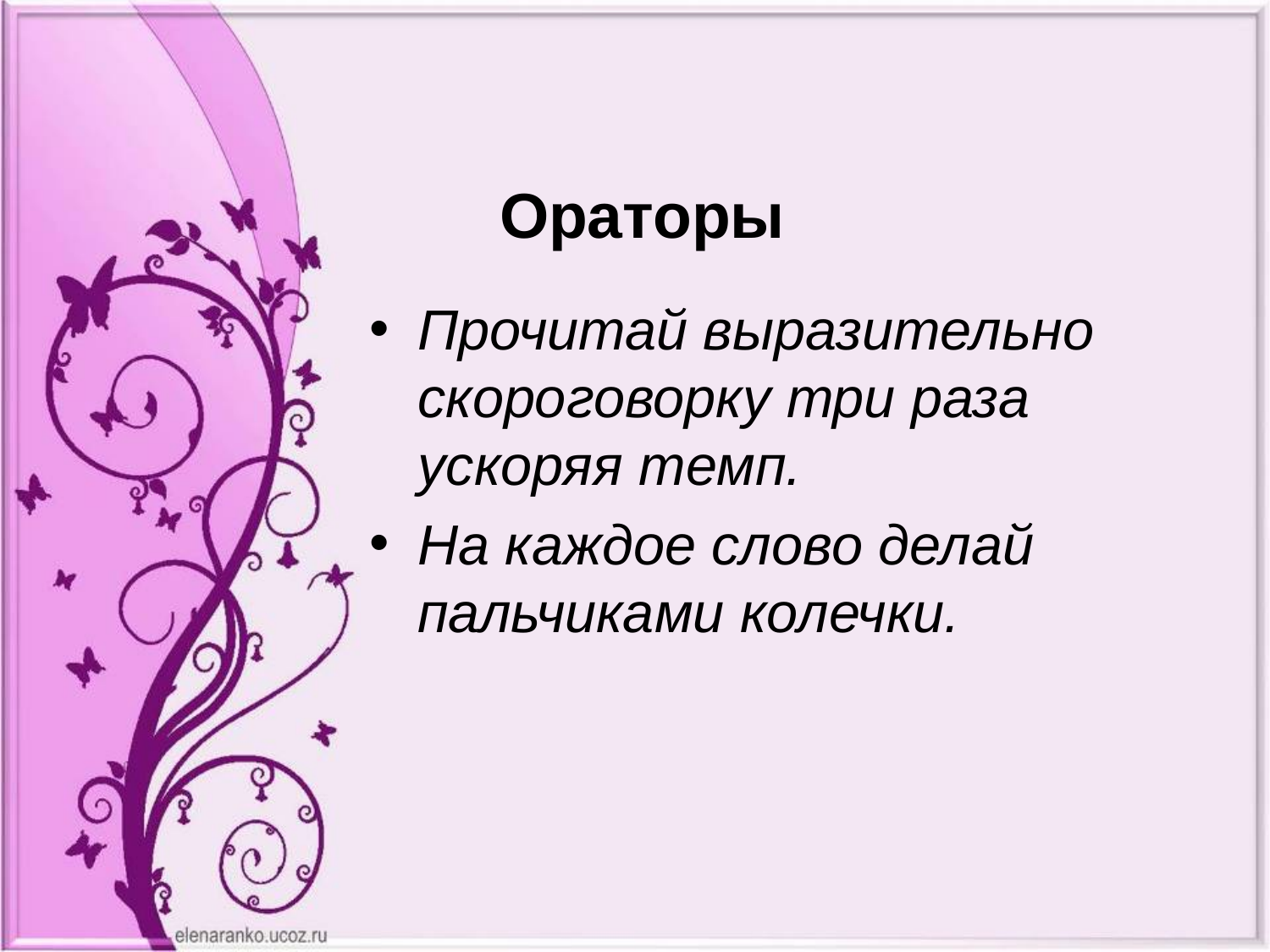

# Ораторы
Прочитай выразительно скороговорку три раза ускоряя темп.
На каждое слово делай пальчиками колечки.